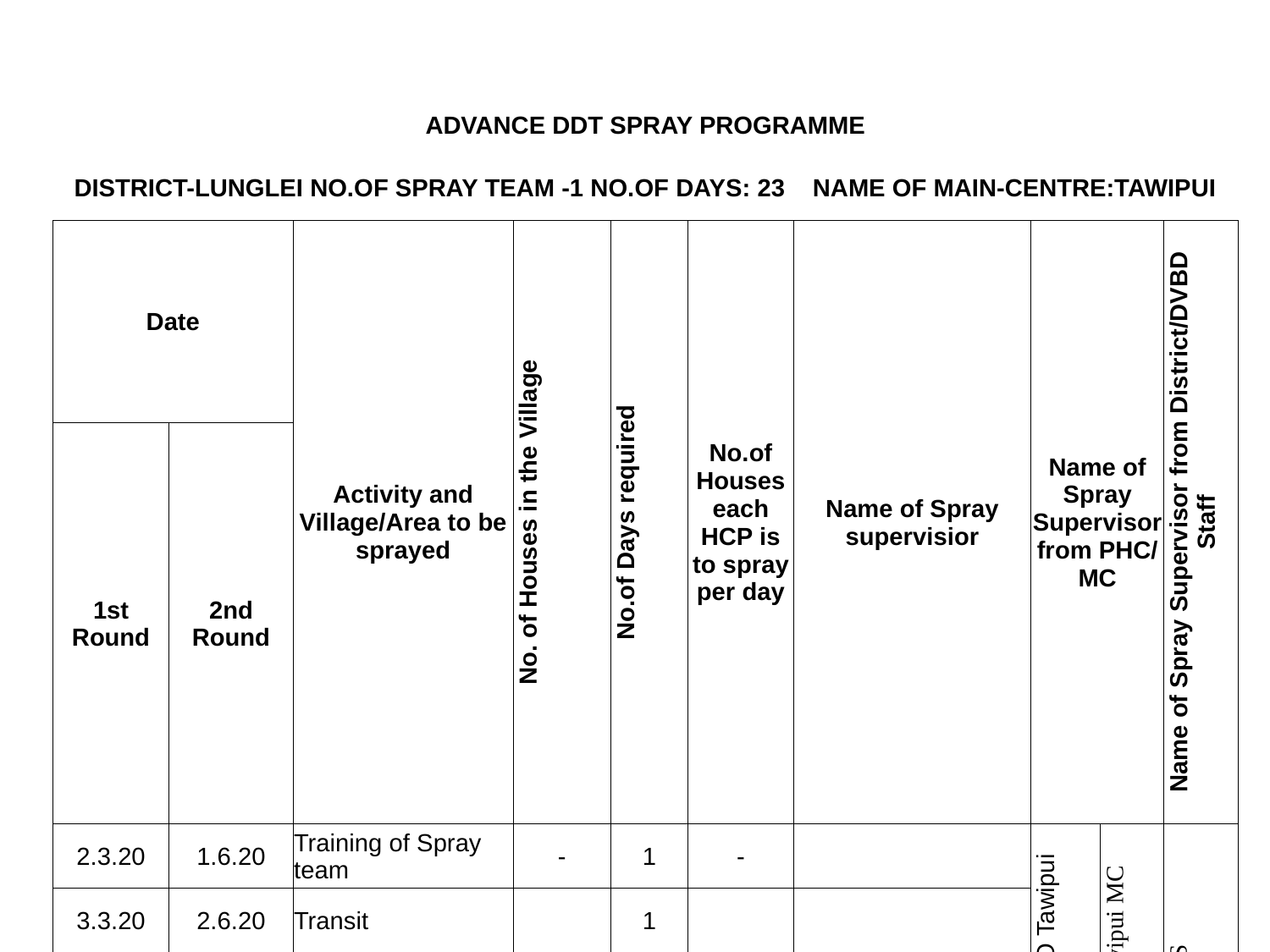

| ADVANCE DDT SPRAY PROGRAMME |  |  |  |  |  |  |  |  |  |  |  |
| --- | --- | --- | --- | --- | --- | --- | --- | --- | --- | --- | --- |
| DISTRICT-LUNGLEI NO.OF SPRAY TEAM -1 NO.OF DAYS: 23 NAME OF MAIN-CENTRE:TAWIPUI |  |  |  |  |  |  |  |  |  |  |  |
| Date |  | Activity and Village/Area to be sprayed | No. of Houses in the Village | No.of Days required | No.of Houses each HCP is to spray per day | Name of Spray supervisior |  |  | Name of Spray Supervisor from PHC/ MC |  | Name of Spray Supervisor from District/DVBD Staff |
| 1st Round | 2nd Round |  |  |  |  |  |  |  |  |  |  |
| 2.3.20 | 1.6.20 | Training of Spray team | - | 1 | - |  |  |  | Dr. C. Lalhlimpuii M&HO Tawipui PHC | PC. Lalsangliani HS. Tawipui MC | C.Lalrindika MTS |
| 3.3.20 | 2.6.20 | Transit |  | 1 |  |  |  |  |  |  |  |
| 4-10.3.20 | 3-8.6.20 | Mualcheng S | 159 | 5 | 31.80 | Zarzokimi HW |  |  |  |  |  |
| 11.3.20 | 9.6.20 | Transit |  | 1 |  |  |  |  |  |  |  |
| 12-23.3.20 | 10-22.6.20 | Thingfal | 320 | 10 | 32.00 | Lalnithanga Sailo HW |  |  |  |  |  |
| 24.3.20 | 23.6.20 | Transit & Cleaning |  | 1 |  |  |  |  |  |  |  |